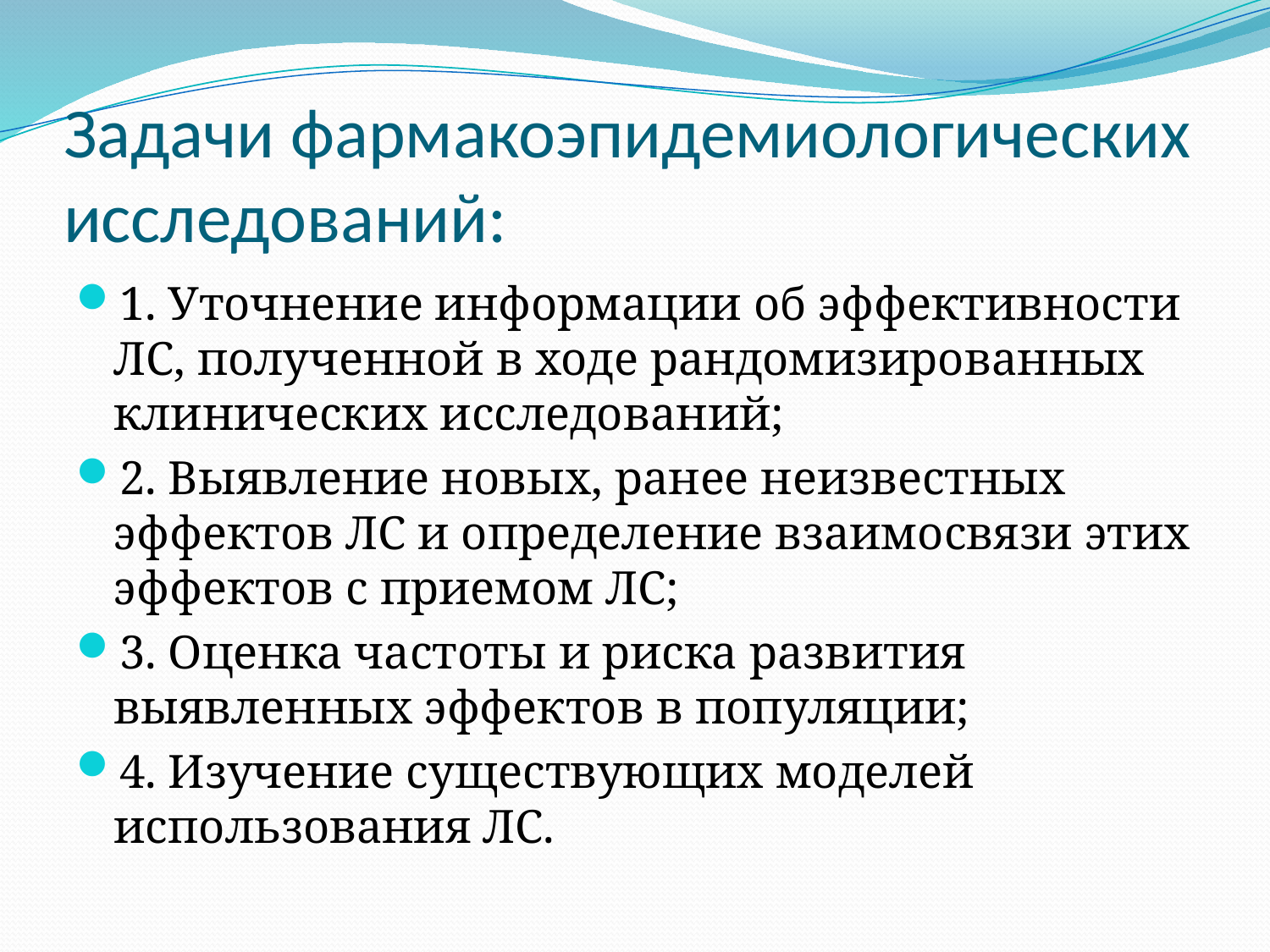

# Задачи фармакоэпидемиологических исследований:
1. Уточнение информации об эффективности ЛС, полученной в ходе рандомизированных клинических исследований;
2. Выявление новых, ранее неизвестных эффектов ЛС и определение взаимосвязи этих эффектов с приемом ЛС;
3. Оценка частоты и риска развития выявленных эффектов в популяции;
4. Изучение существующих моделей использования ЛС.